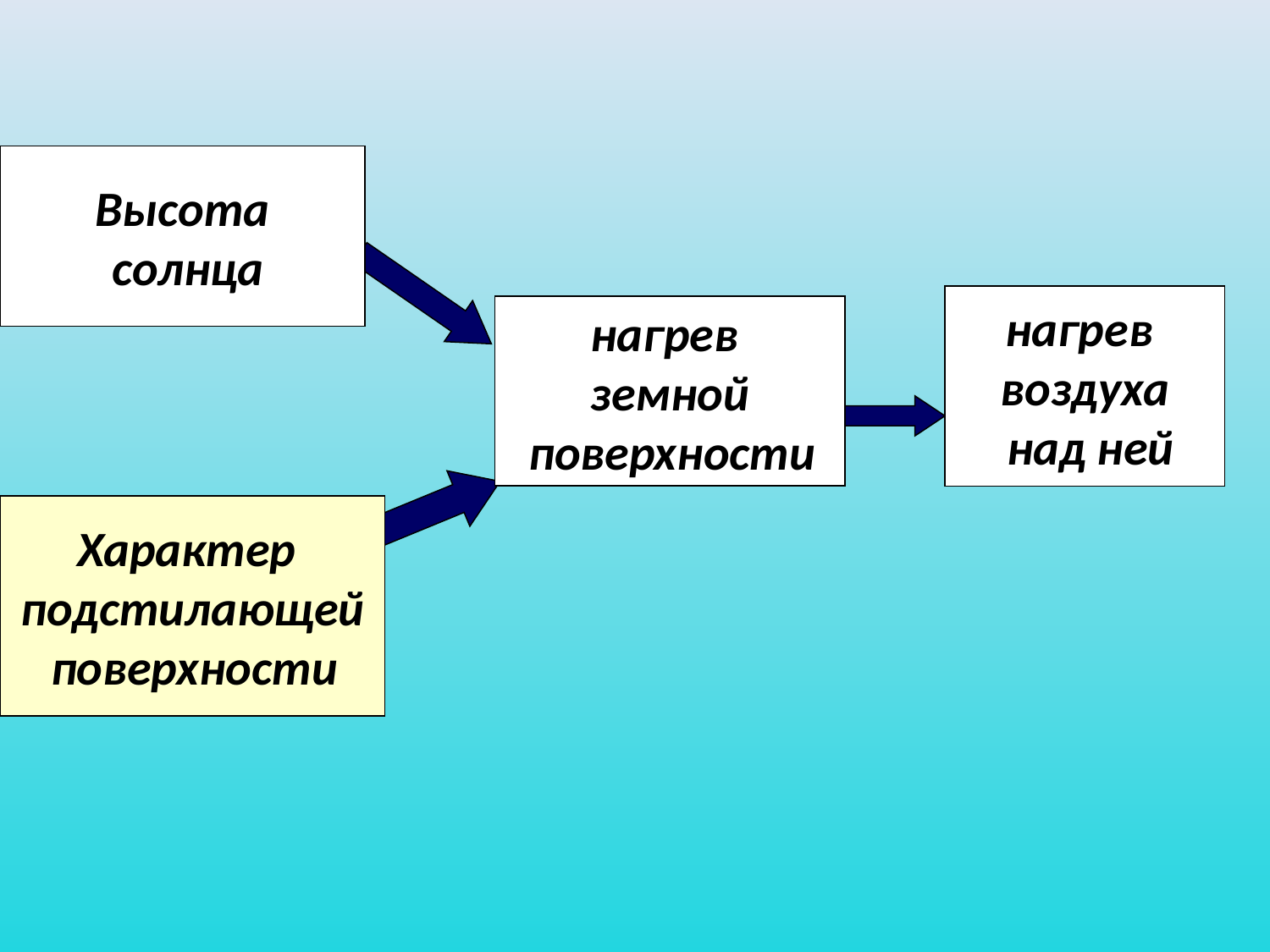

Высота
 солнца

нагрев
воздуха
 над ней
нагрев
земной
 поверхности

Характер
подстилающей
 поверхности